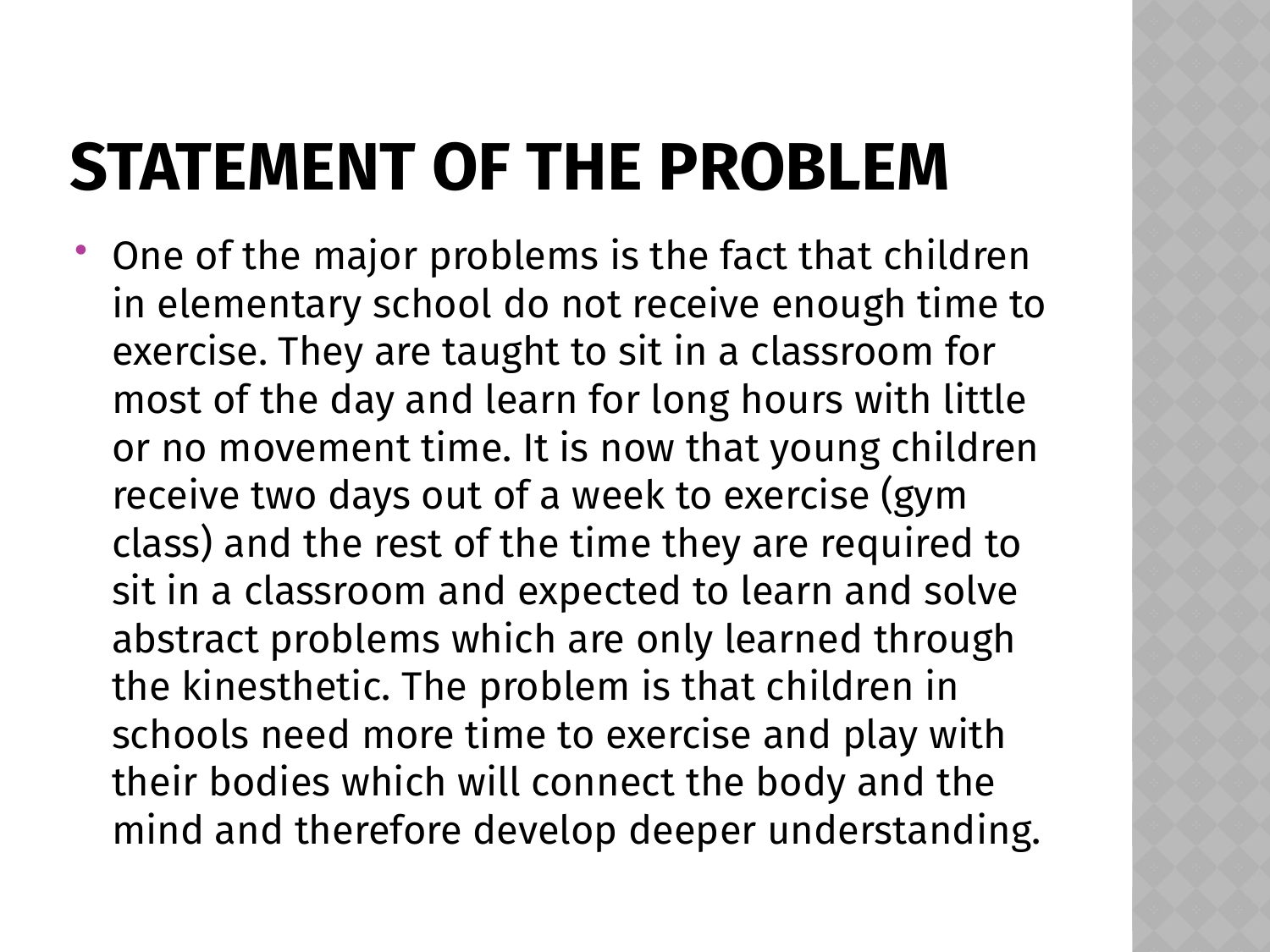

# Statement of the problem
One of the major problems is the fact that children in elementary school do not receive enough time to exercise. They are taught to sit in a classroom for most of the day and learn for long hours with little or no movement time. It is now that young children receive two days out of a week to exercise (gym class) and the rest of the time they are required to sit in a classroom and expected to learn and solve abstract problems which are only learned through the kinesthetic. The problem is that children in schools need more time to exercise and play with their bodies which will connect the body and the mind and therefore develop deeper understanding.